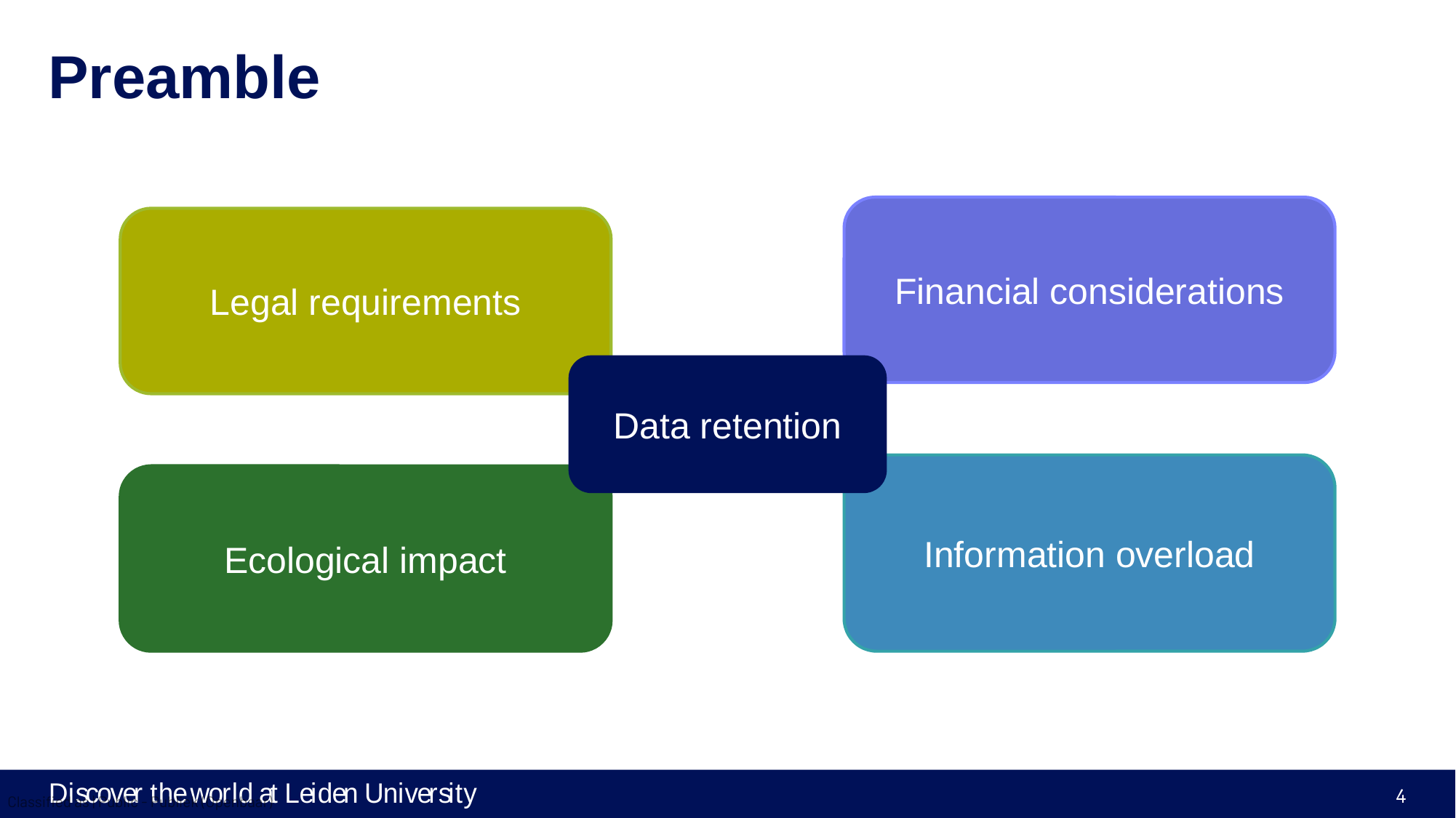

# Preamble
Financial considerations
Legal requirements
Data retention
Information overload
Ecological impact
4